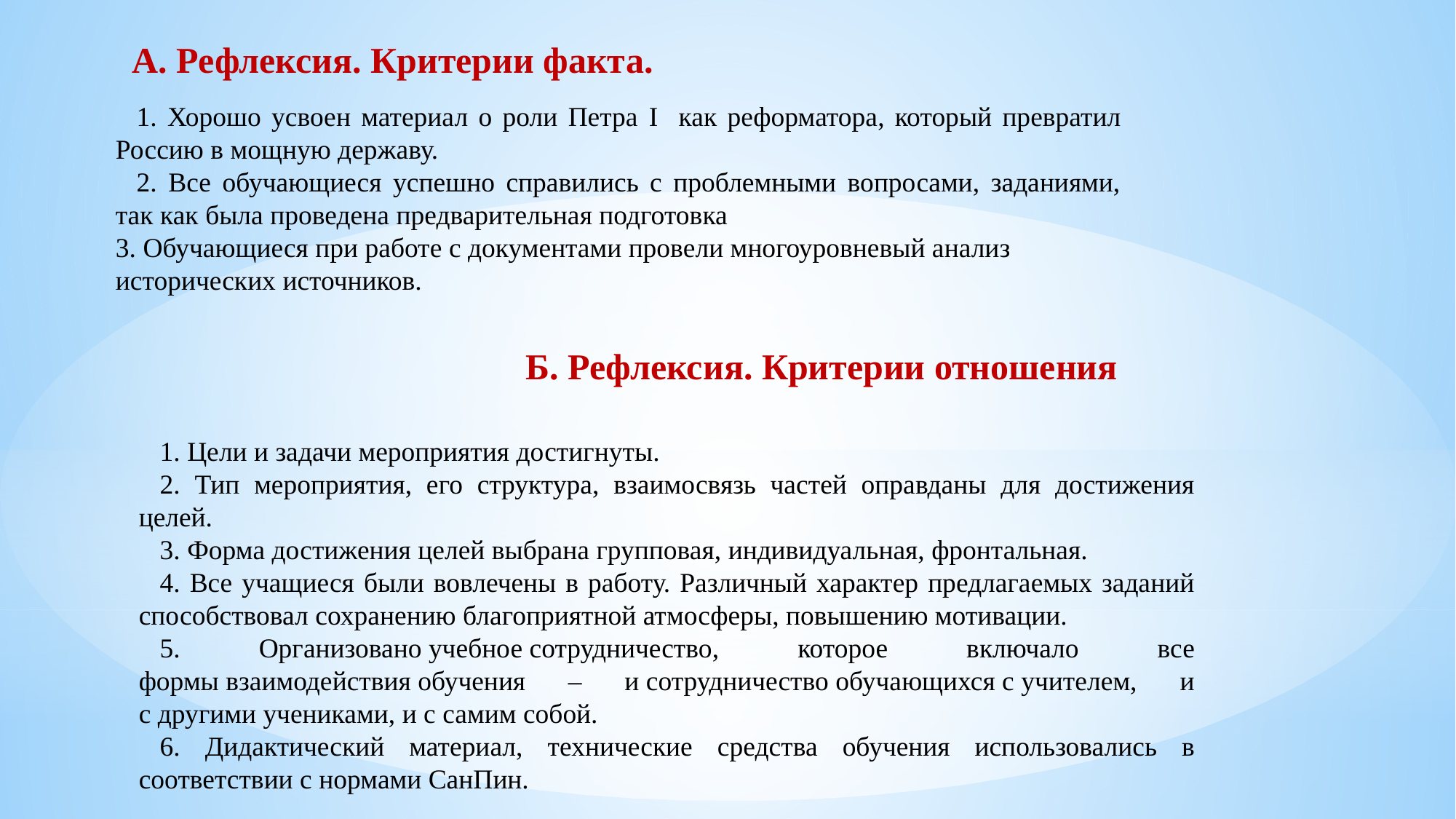

А. Рефлексия. Критерии факта.
 Хорошо усвоен материал о роли Петра I  как реформатора, который превратил Россию в мощную державу.
 Все обучающиеся успешно справились с проблемными вопросами, заданиями, так как была проведена предварительная подготовка
3. Обучающиеся при работе с документами провели многоуровневый анализ исторических источников.
Б. Рефлексия. Критерии отношения
 Цели и задачи мероприятия достигнуты.
 Тип мероприятия, его структура, взаимосвязь частей оправданы для достижения целей.
 Форма достижения целей выбрана групповая, индивидуальная, фронтальная.
 Все учащиеся были вовлечены в работу. Различный характер предлагаемых заданий способствовал сохранению благоприятной атмосферы, повышению мотивации.
 Организовано учебное сотрудничество, которое включало все формы взаимодействия обучения – и сотрудничество обучающихся с учителем, и с другими учениками, и с самим собой.
 Дидактический материал, технические средства обучения использовались в соответствии с нормами СанПин.